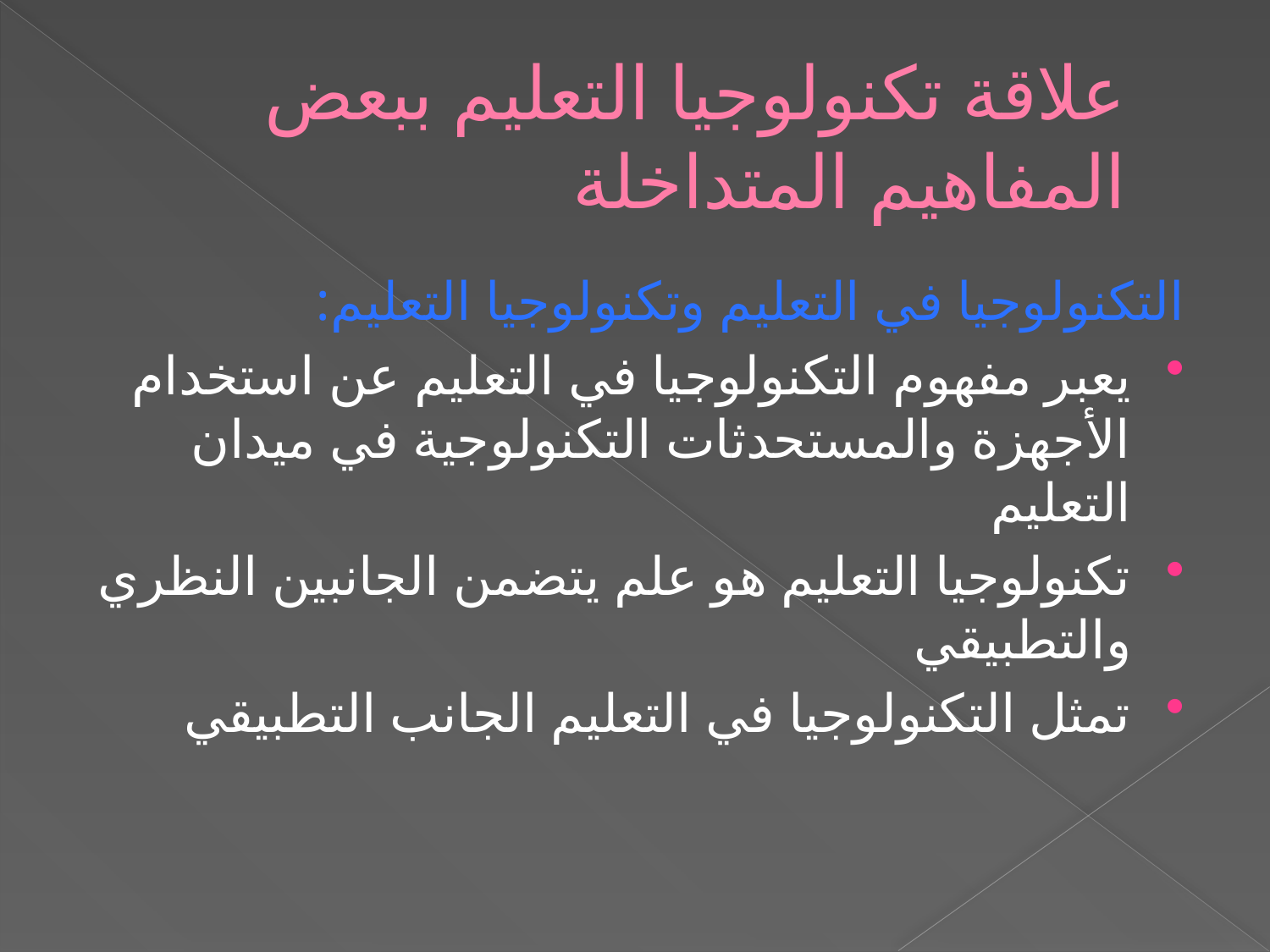

# علاقة تكنولوجيا التعليم ببعض المفاهيم المتداخلة
التكنولوجيا في التعليم وتكنولوجيا التعليم:
يعبر مفهوم التكنولوجيا في التعليم عن استخدام الأجهزة والمستحدثات التكنولوجية في ميدان التعليم
تكنولوجيا التعليم هو علم يتضمن الجانبين النظري والتطبيقي
تمثل التكنولوجيا في التعليم الجانب التطبيقي